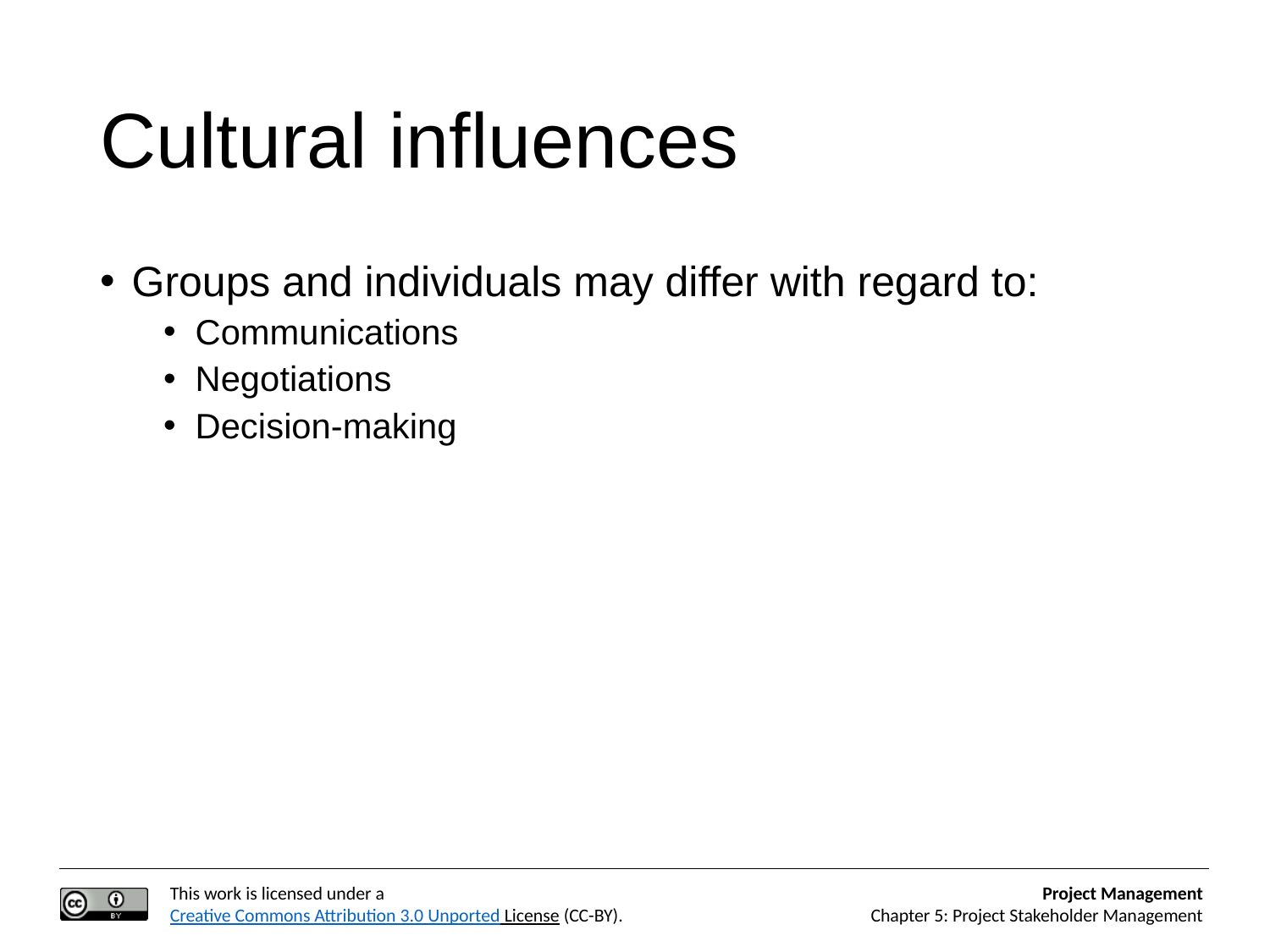

# Cultural influences
Groups and individuals may differ with regard to:
Communications
Negotiations
Decision-making